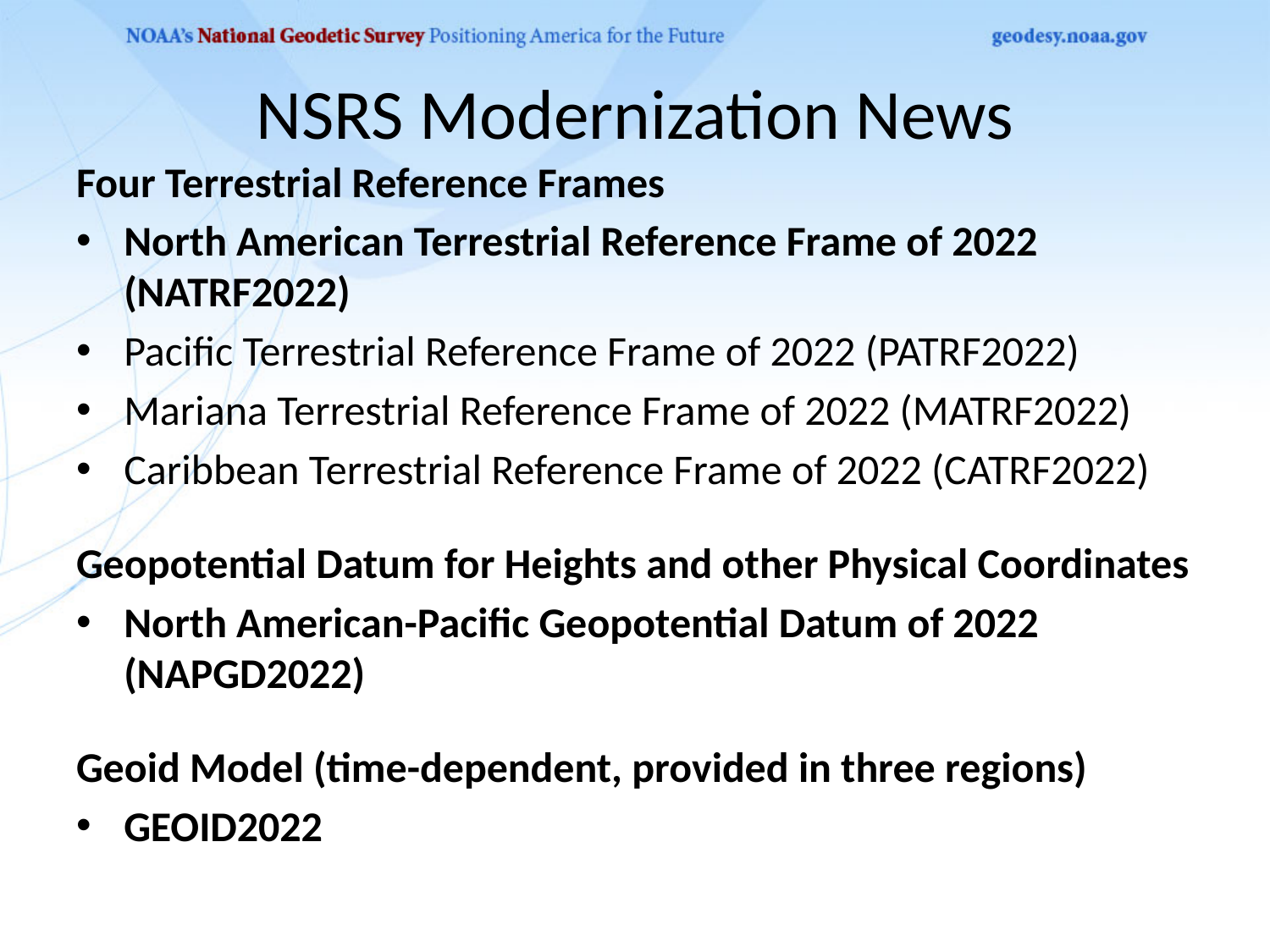

# NSRS Modernization News
Four Terrestrial Reference Frames
North American Terrestrial Reference Frame of 2022 (NATRF2022)
Pacific Terrestrial Reference Frame of 2022 (PATRF2022)
Mariana Terrestrial Reference Frame of 2022 (MATRF2022)
Caribbean Terrestrial Reference Frame of 2022 (CATRF2022)

Geopotential Datum for Heights and other Physical Coordinates
North American-Pacific Geopotential Datum of 2022 (NAPGD2022)

Geoid Model (time-dependent, provided in three regions)
GEOID2022